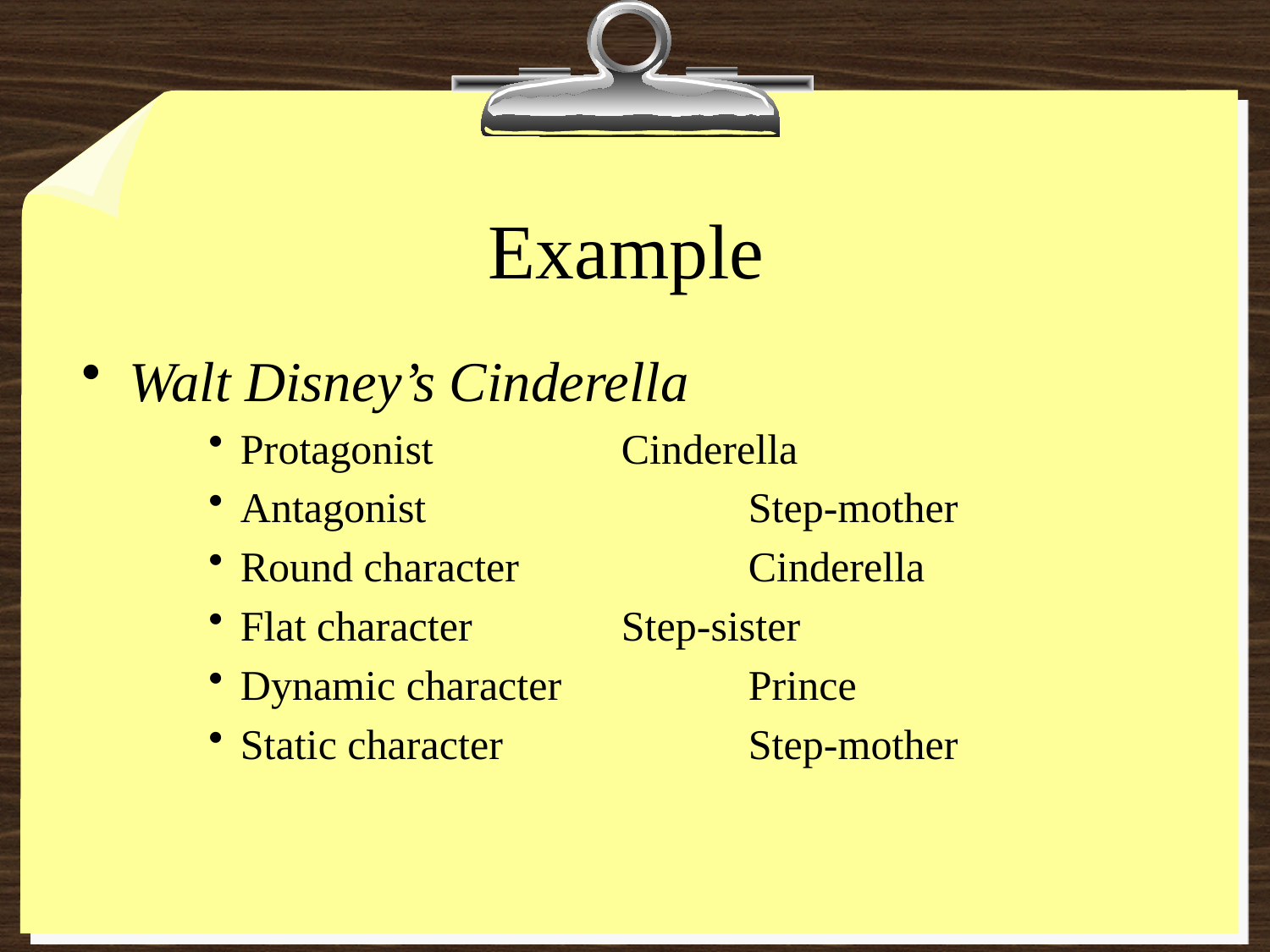

# Example
Walt Disney’s Cinderella
Protagonist    		Cinderella
Antagonist			Step-mother
Round character		Cinderella
Flat character		Step-sister
Dynamic character		Prince
Static character		Step-mother